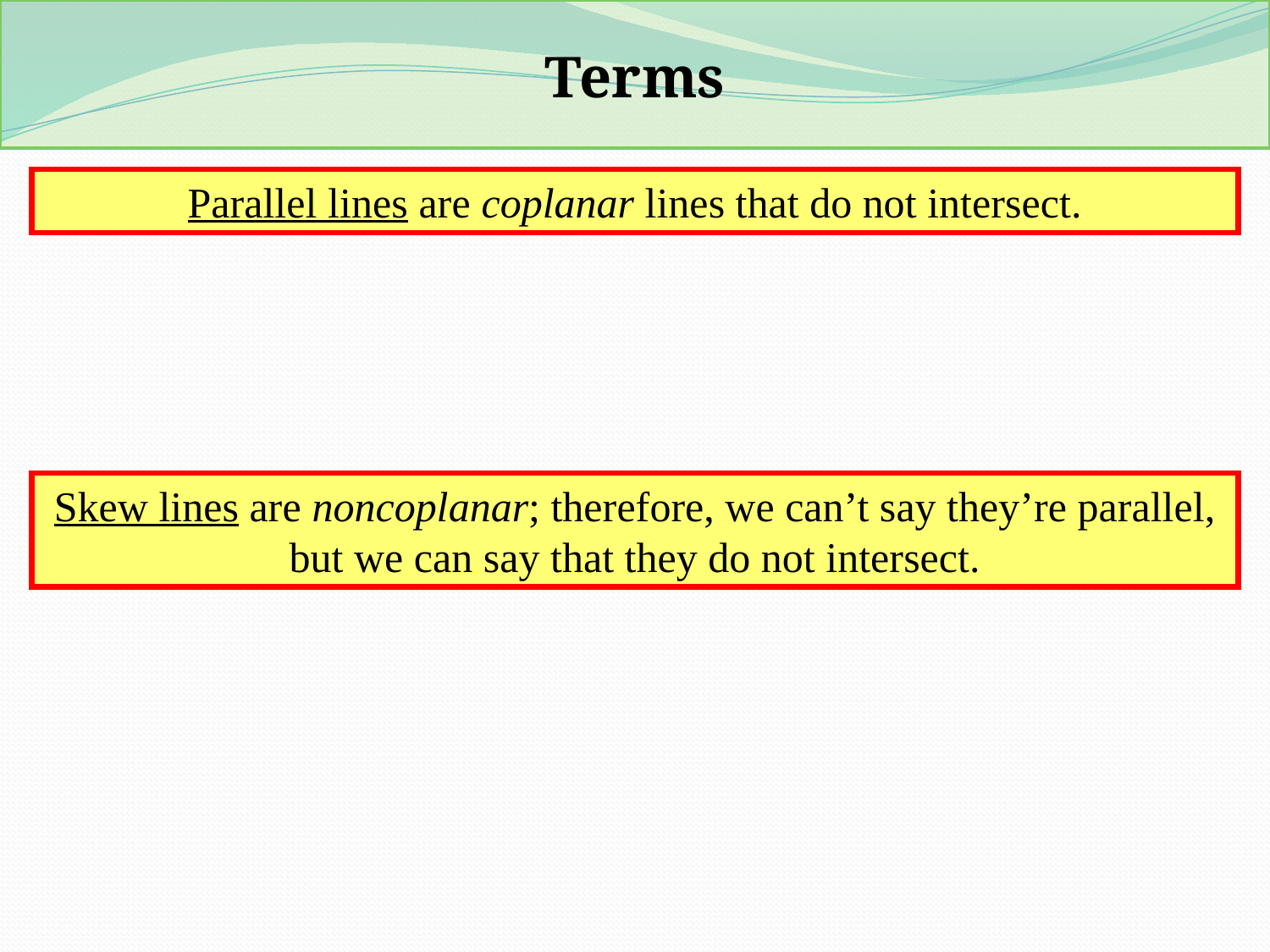

Terms
Parallel lines are coplanar lines that do not intersect.
Skew lines are noncoplanar; therefore, we can’t say they’re parallel, but we can say that they do not intersect.